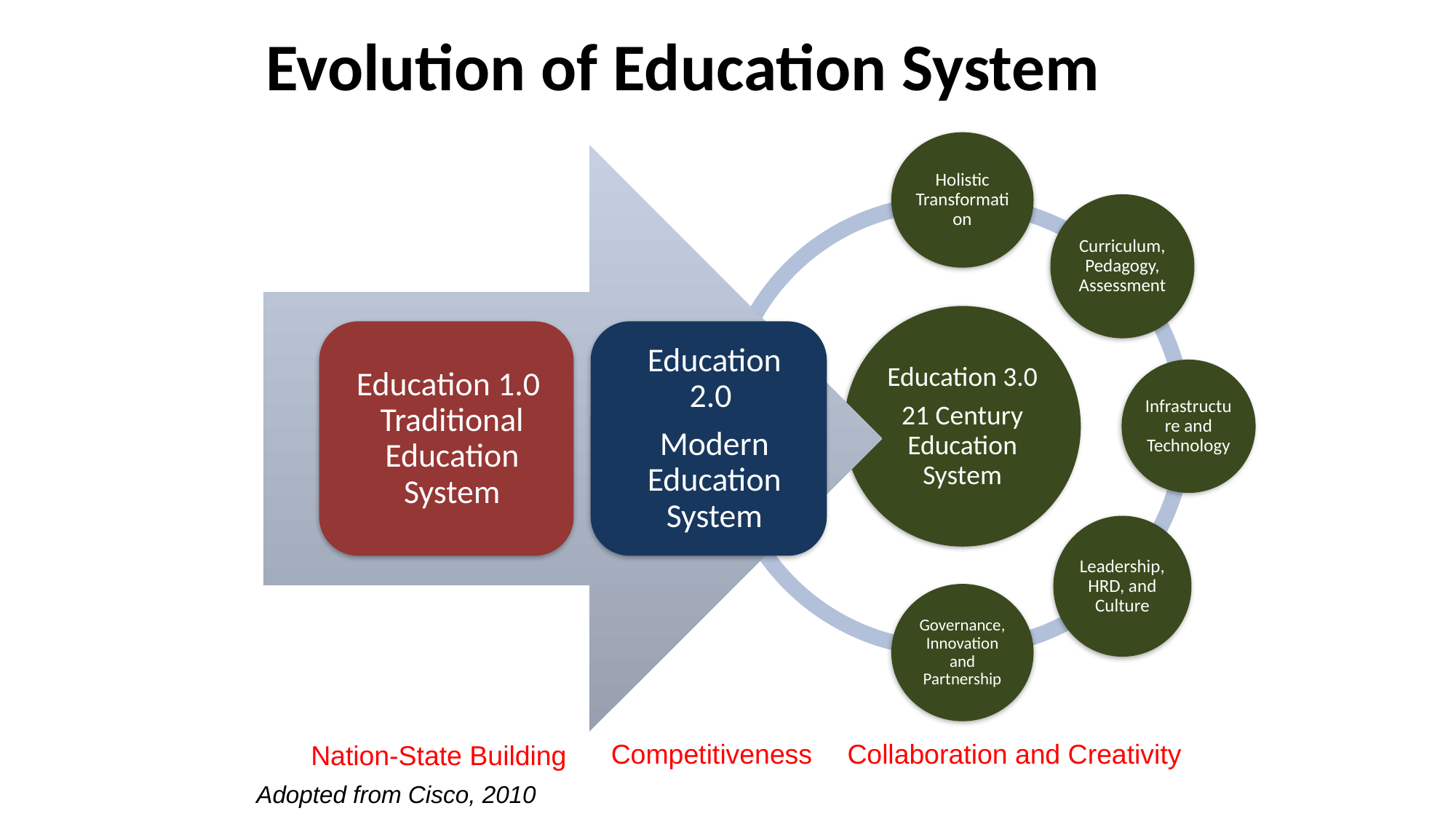

# Evolution of Education System
Education 1.0  Traditional Education System
Education 2.0
Modern Education System
Education 3.0
21 Century Education System
Holistic Transformation
Curriculum, Pedagogy, Assessment
Infrastructure and Technology
Leadership, HRD, and Culture
Governance, Innovation and Partnership

Competitiveness
Collaboration and Creativity
Nation-State Building
Adopted from Cisco, 2010